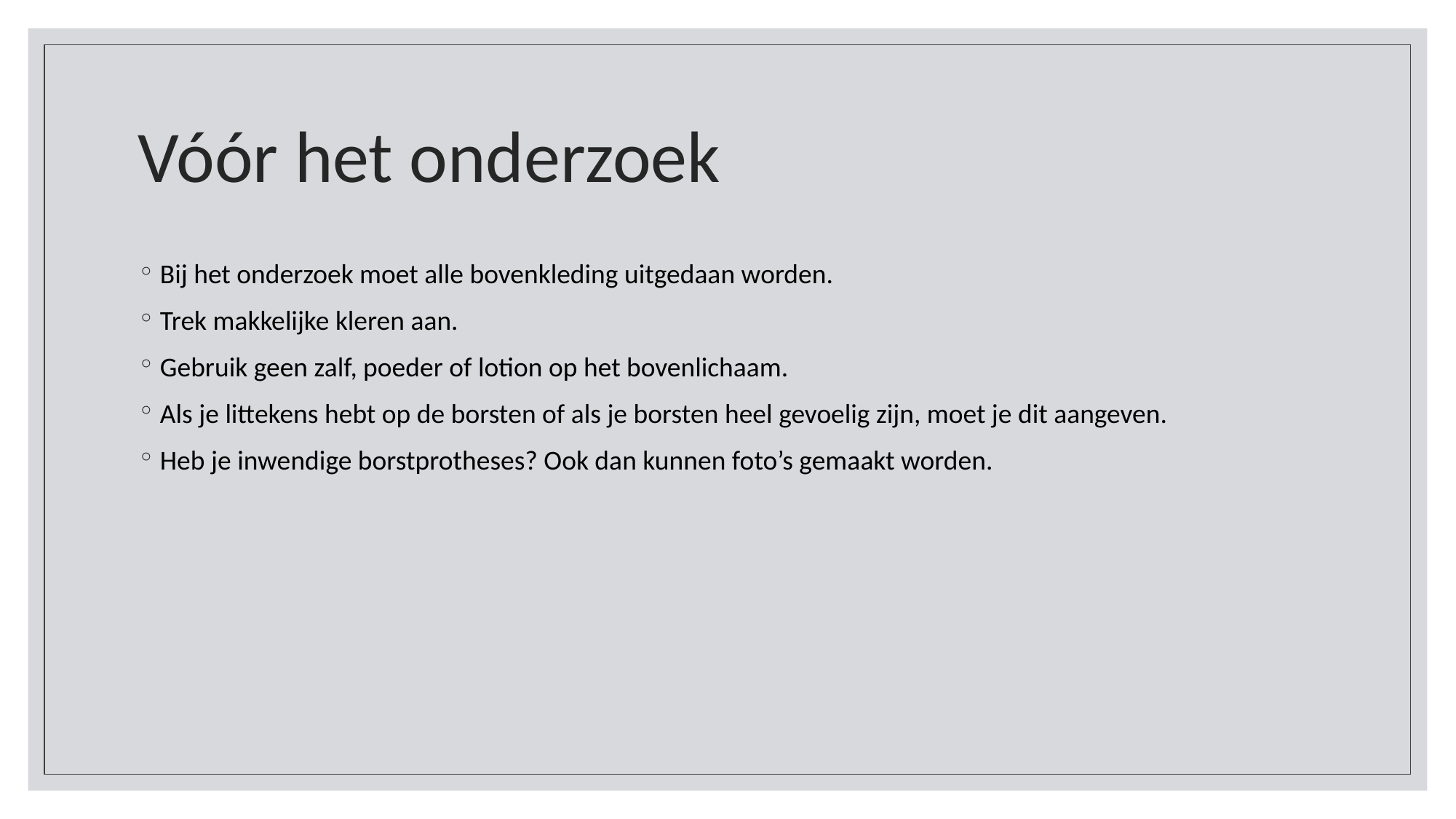

# Vóór het onderzoek
Bij het onderzoek moet alle bovenkleding uitgedaan worden.
Trek makkelijke kleren aan.
Gebruik geen zalf, poeder of lotion op het bovenlichaam.
Als je littekens hebt op de borsten of als je borsten heel gevoelig zijn, moet je dit aangeven.
Heb je inwendige borstprotheses? Ook dan kunnen foto’s gemaakt worden.